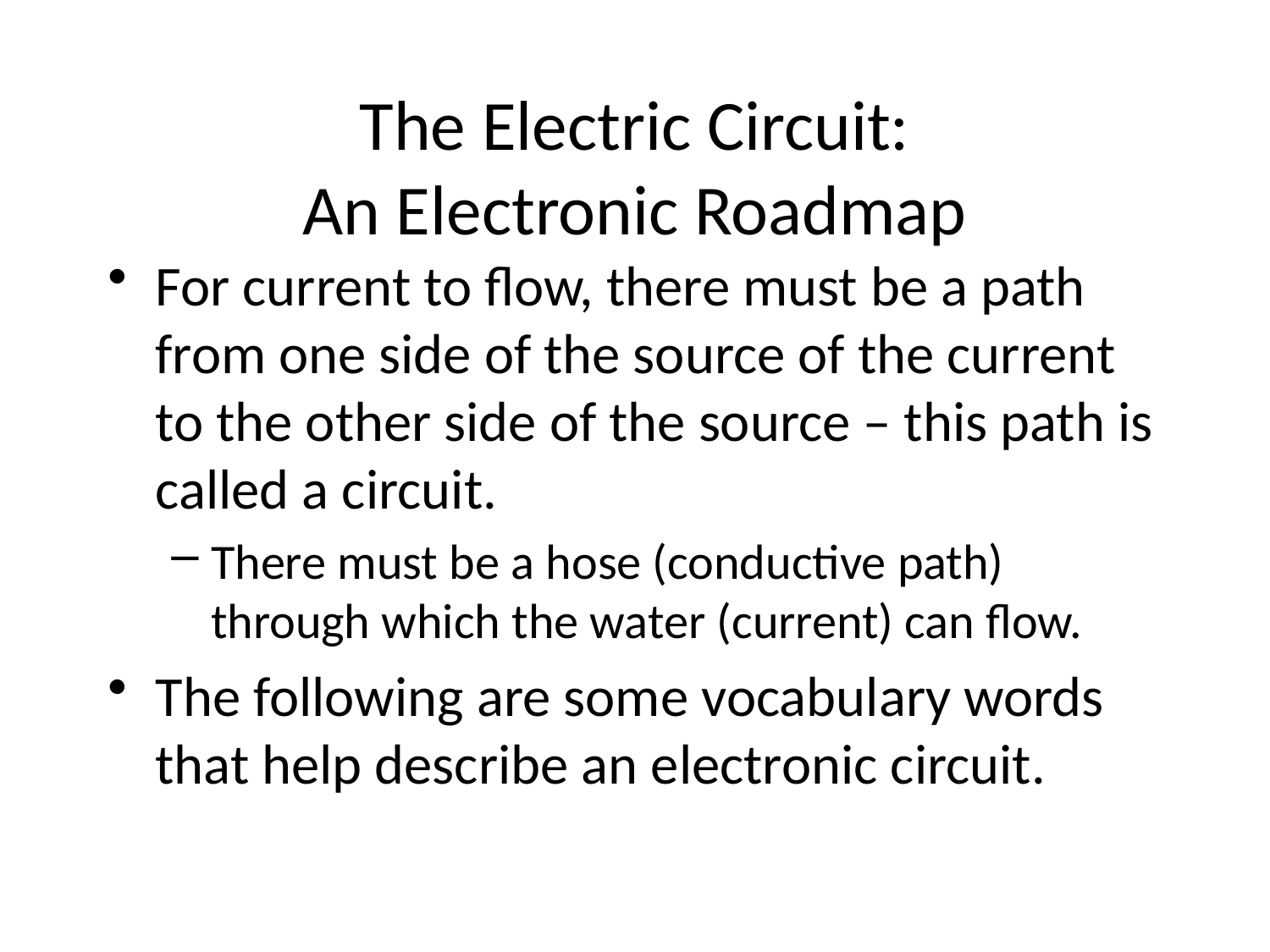

The Electric Circuit:
An Electronic Roadmap
For current to flow, there must be a path from one side of the source of the current to the other side of the source – this path is called a circuit.
There must be a hose (conductive path) through which the water (current) can flow.
The following are some vocabulary words that help describe an electronic circuit.